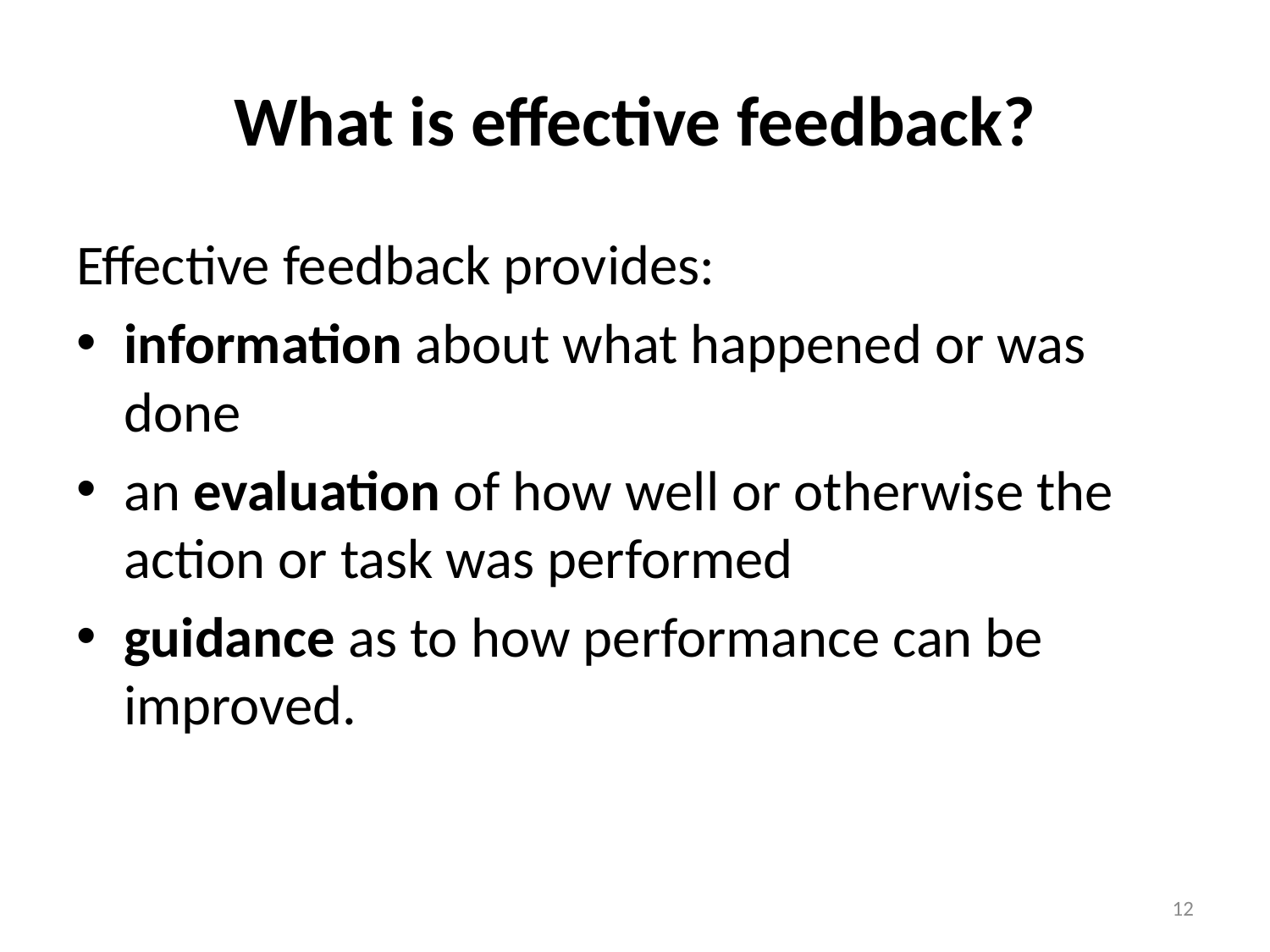

# What is effective feedback?
Effective feedback provides:
information about what happened or was done
an evaluation of how well or otherwise the action or task was performed
guidance as to how performance can be improved.

12